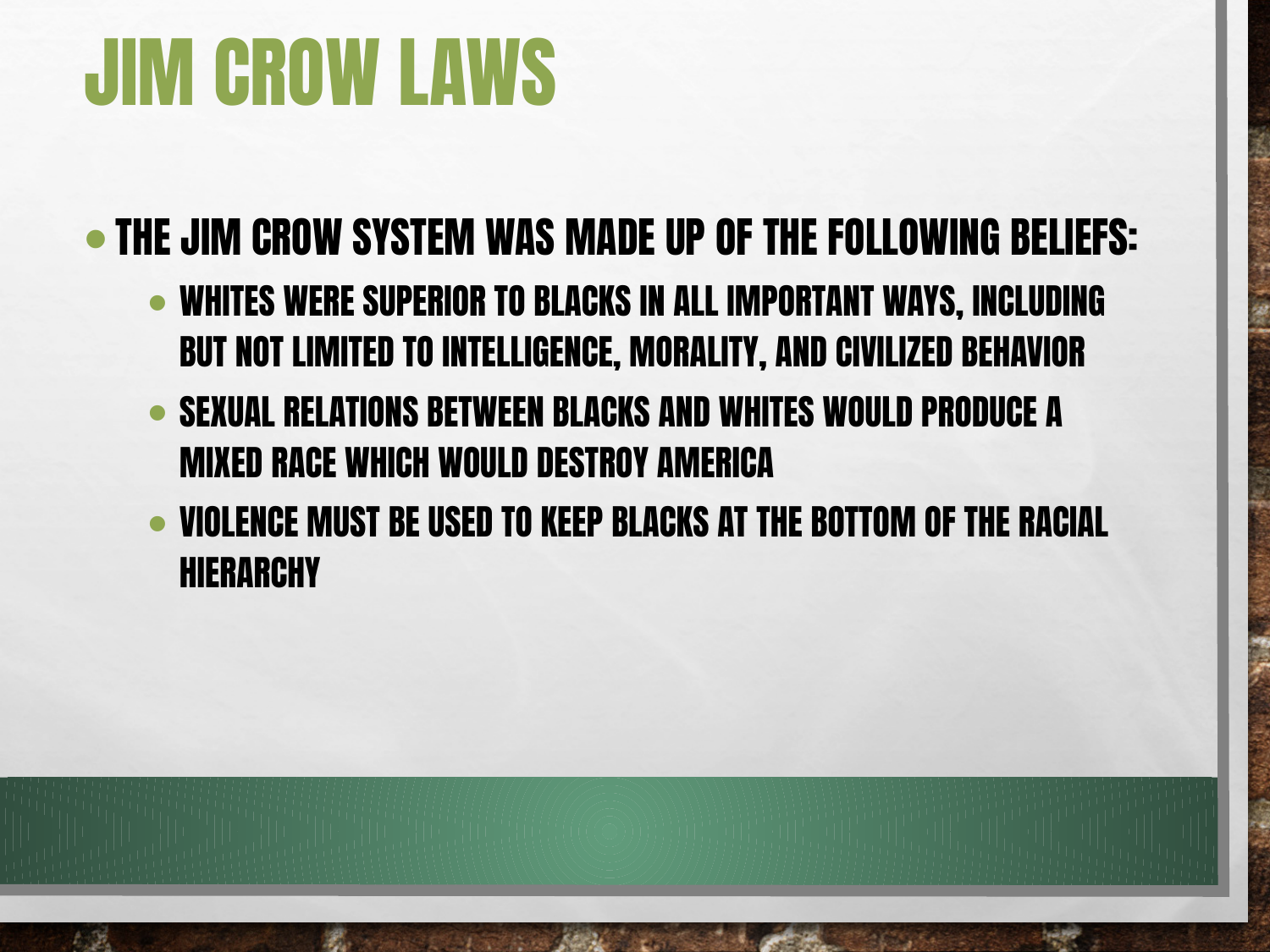

# Jim Crow Laws
The Jim Crow system was made up of the following beliefs:
whites were superior to blacks in all important ways, including but not limited to intelligence, morality, and civilized behavior
sexual relations between blacks and whites would produce a mixed race which would destroy America
violence must be used to keep blacks at the bottom of the racial hierarchy